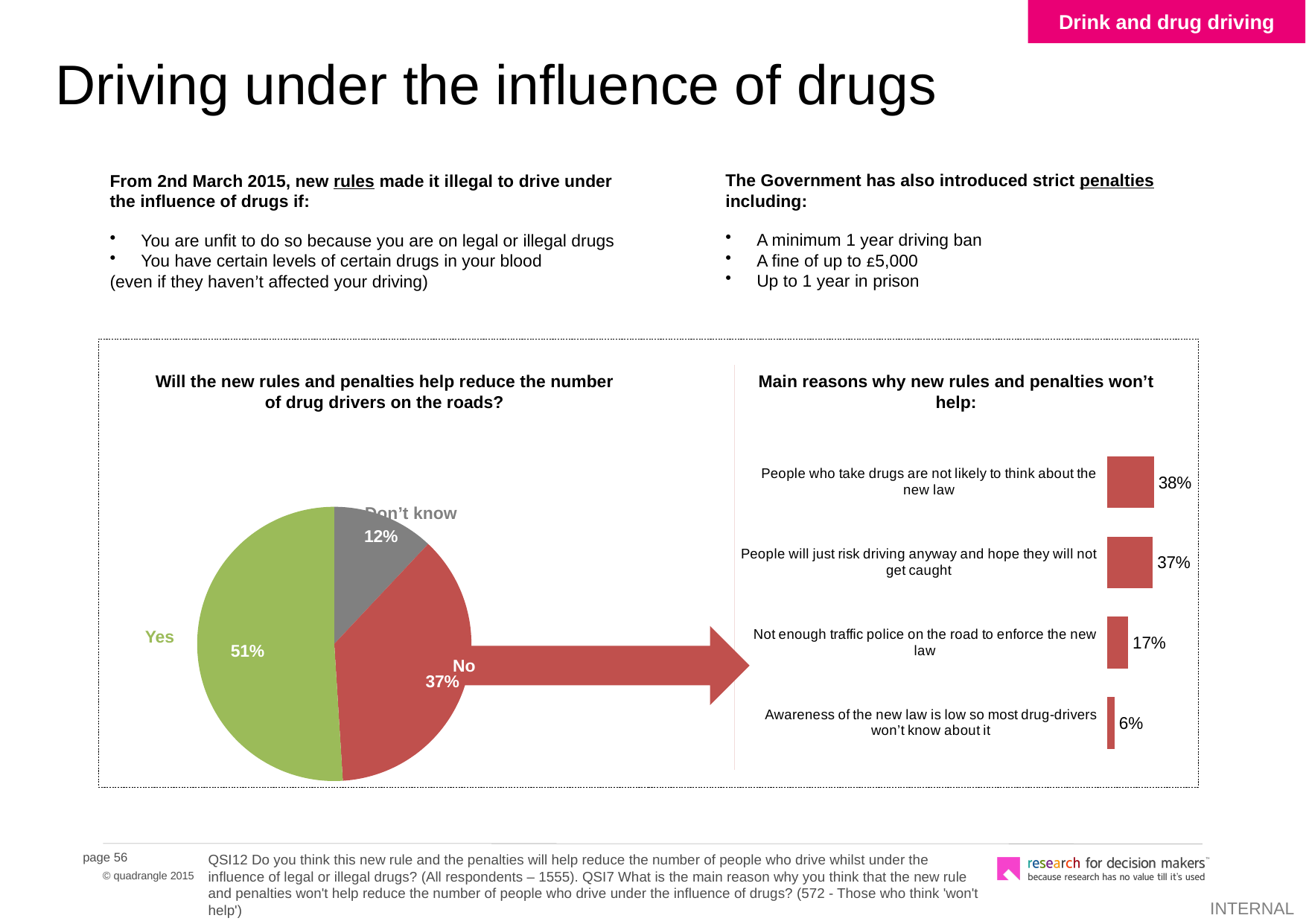

Drink and drug driving
Driving under the influence of drugs
From 2nd March 2015, new rules made it illegal to drive under
the influence of drugs if:

 You are unfit to do so because you are on legal or illegal drugs
 You have certain levels of certain drugs in your blood
(even if they haven’t affected your driving)

The Government has also introduced strict penalties
including:

 A minimum 1 year driving ban
 A fine of up to £5,000
 Up to 1 year in prison

Will the new rules and penalties help reduce the number of drug drivers on the roads?
Main reasons why new rules and penalties won’t help:

### Chart

| Category | Series 1 |
|---|---|
| Awareness of the new law is low so most drug-drivers won’t know about it | 0.06000000000000003 |
| Not enough traffic police on the road to enforce the new law | 0.17 |
| People will just risk driving anyway and hope they will not get caught | 0.3700000000000004 |
| People who take drugs are not likely to think about the new law | 0.38000000000000383 |

### Chart

| Category | Series 1 |
|---|---|
| Don't Know | 0.12000000000000002 |
| No | 0.3700000000000004 |
| Yes | 0.51 |
Don’t know
Yes

No
QSI12 Do you think this new rule and the penalties will help reduce the number of people who drive whilst under the influence of legal or illegal drugs? (All respondents – 1555). QSI7 What is the main reason why you think that the new rule and penalties won't help reduce the number of people who drive under the influence of drugs? (572 - Those who think 'won't help')